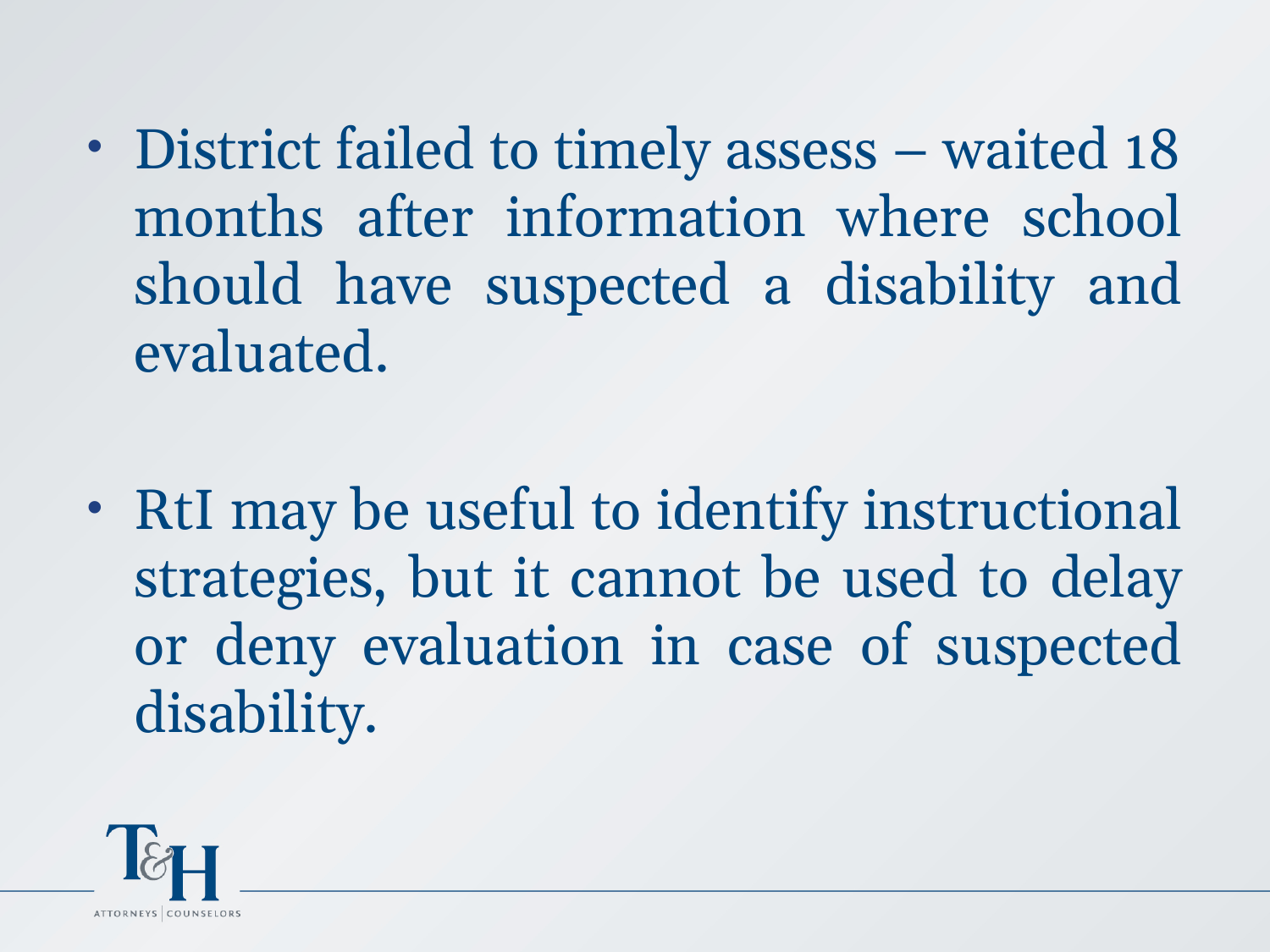

District failed to timely assess – waited 18 months after information where school should have suspected a disability and evaluated.

RtI may be useful to identify instructional strategies, but it cannot be used to delay or deny evaluation in case of suspected disability.